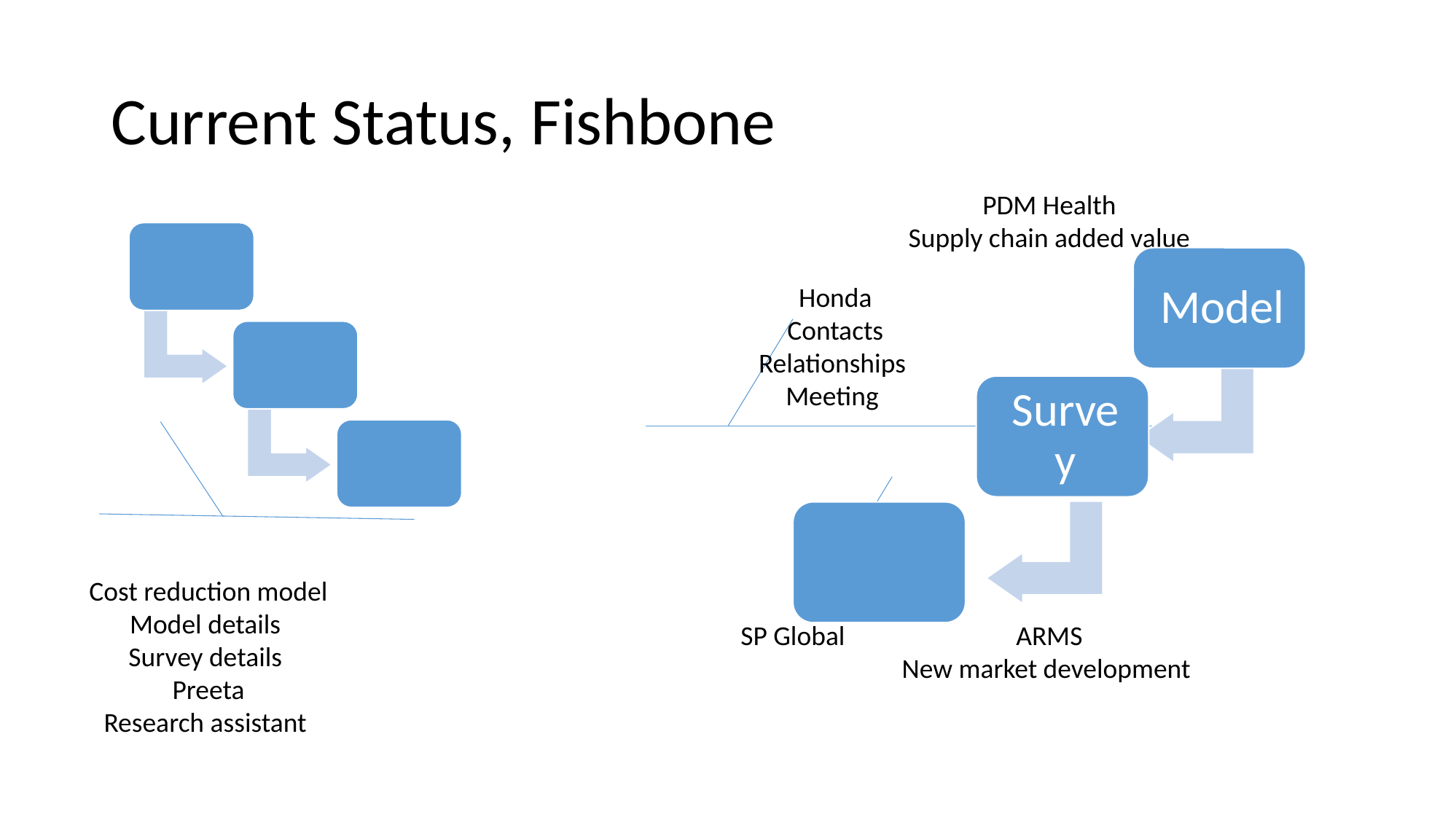

# Current Status, Fishbone
PDM Health
Supply chain added value

Model

Survey

Honda
Contacts
Relationships
Meeting
Cost reduction model
Model details
Survey details
Preeta
Research assistant
SP Global
ARMS
New market development